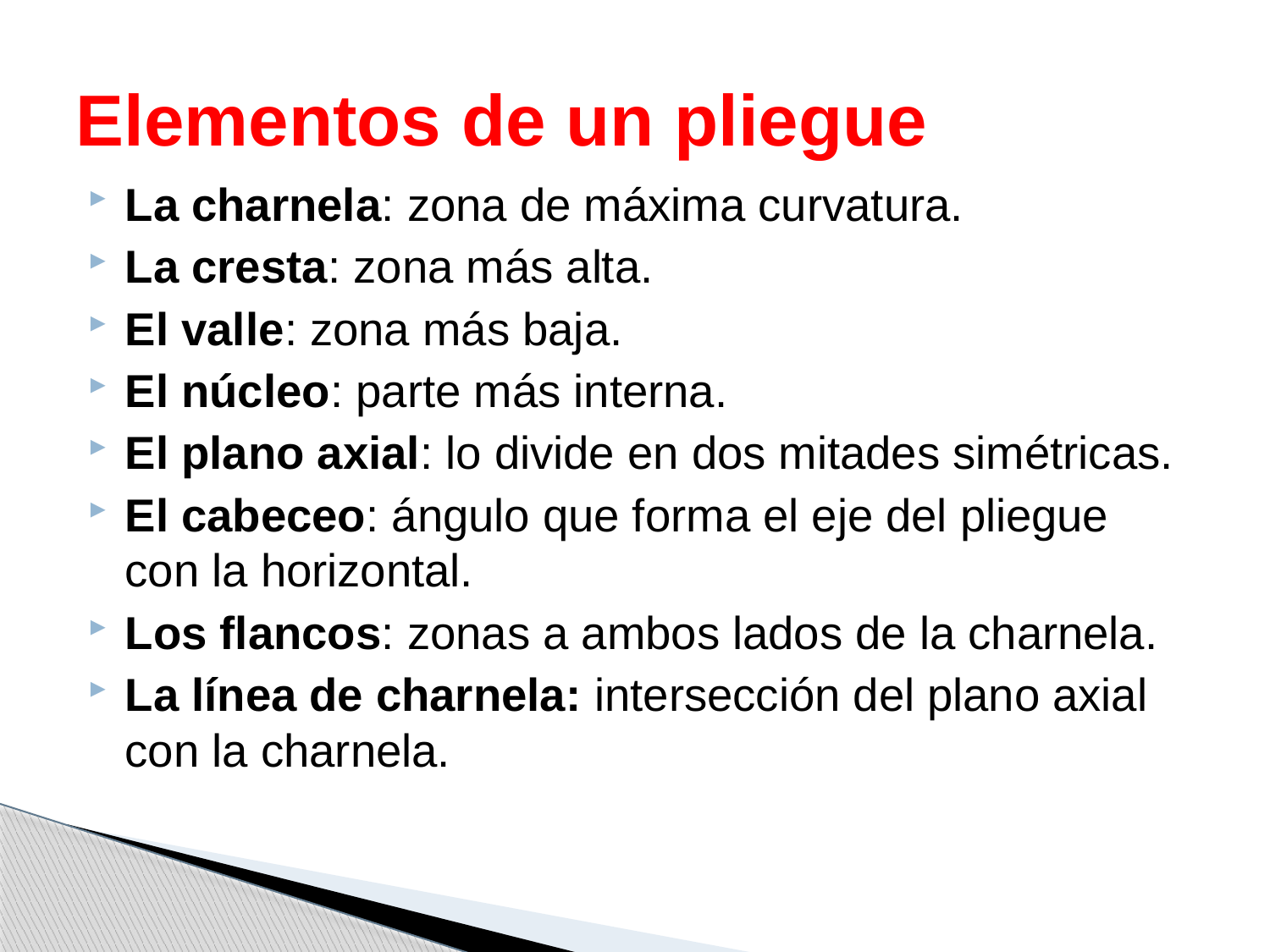

# Elementos de un pliegue
La charnela: zona de máxima curvatura.
La cresta: zona más alta.
El valle: zona más baja.
El núcleo: parte más interna.
El plano axial: lo divide en dos mitades simétricas.
El cabeceo: ángulo que forma el eje del pliegue con la horizontal.
Los flancos: zonas a ambos lados de la charnela.
La línea de charnela: intersección del plano axial con la charnela.